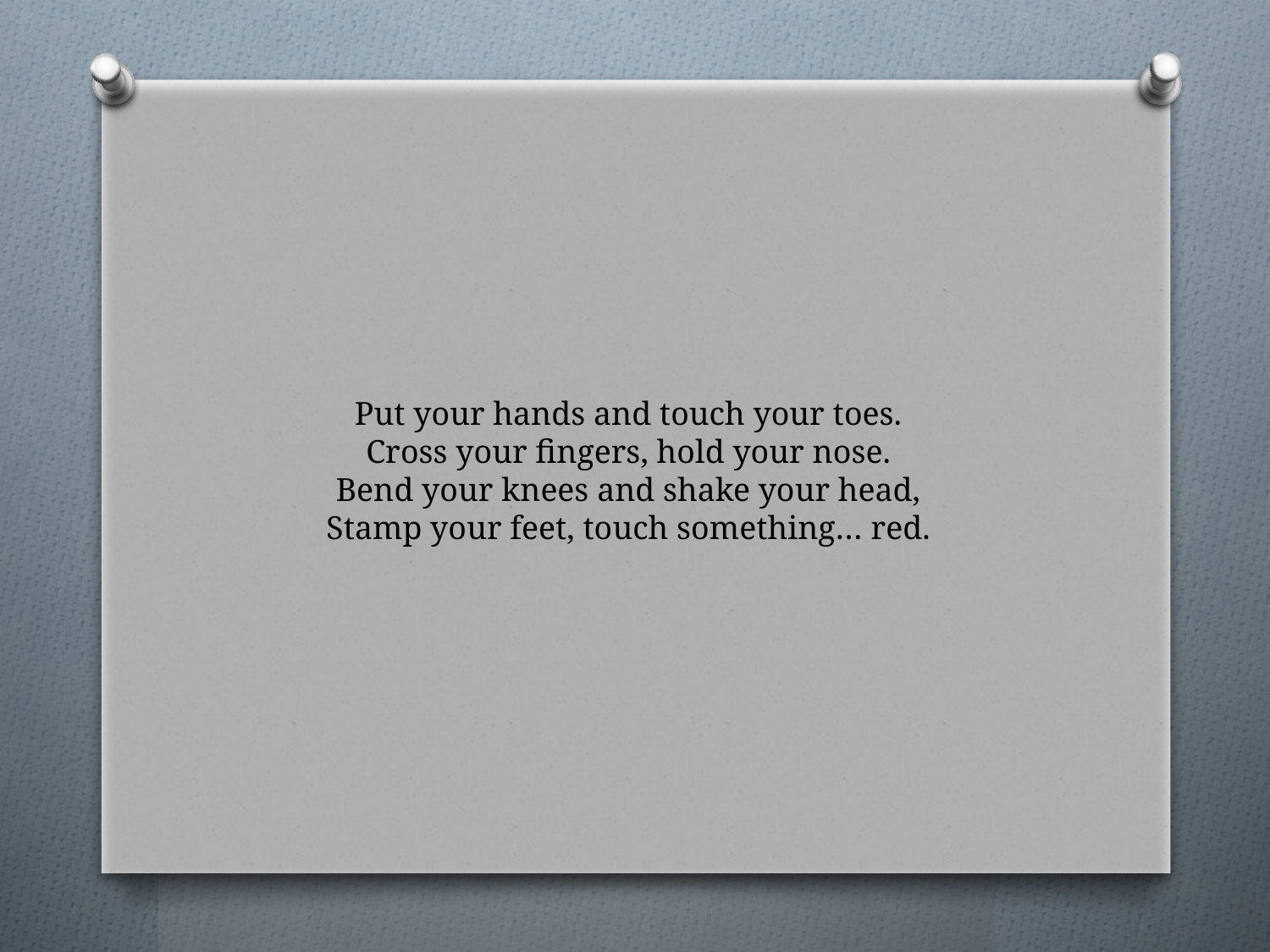

# Put your hands and touch your toes. Cross your fingers, hold your nose. Bend your knees and shake your head, Stamp your feet, touch something… red.